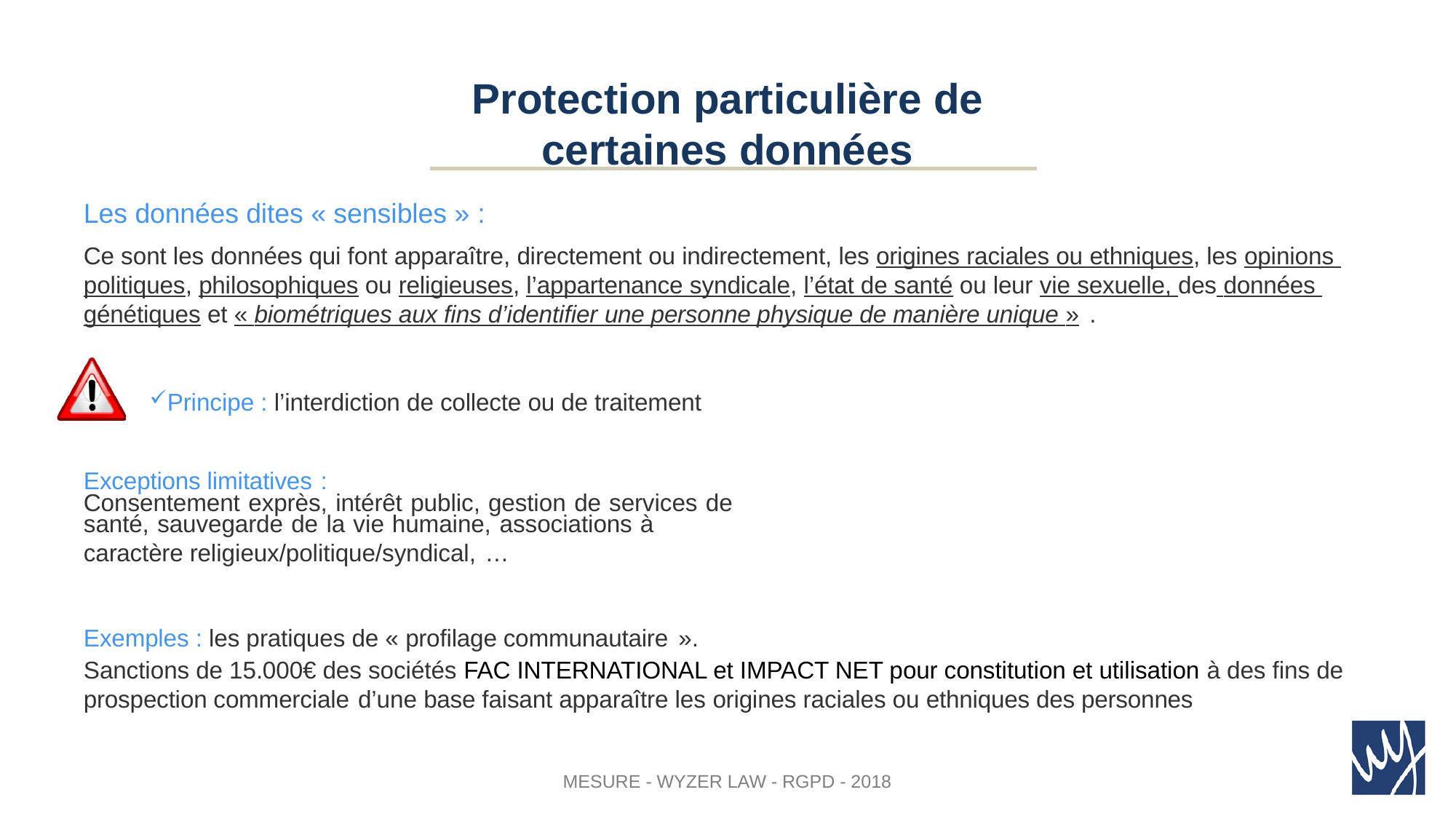

Protection particulière de certaines données

Les données dites « sensibles » :
Ce sont les données qui font apparaître, directement ou indirectement, les origines raciales ou ethniques, les opinions  politiques, philosophiques ou religieuses, l’appartenance syndicale, l’état de santé ou leur vie sexuelle, des données  génétiques et « biométriques aux fins d’identifier une personne physique de manière unique » .
Principe : l’interdiction de collecte ou de traitement  Exceptions limitatives :
Consentement exprès, intérêt public, gestion de services de santé, sauvegarde de la vie humaine, associations à
caractère religieux/politique/syndical, …

Exemples : les pratiques de « profilage communautaire ».
Sanctions de 15.000€ des sociétés FAC INTERNATIONAL et IMPACT NET pour constitution et utilisation à des fins de  prospection commerciale d’une base faisant apparaître les origines raciales ou ethniques des personnes

MESURE - WYZER LAW - RGPD - 2018